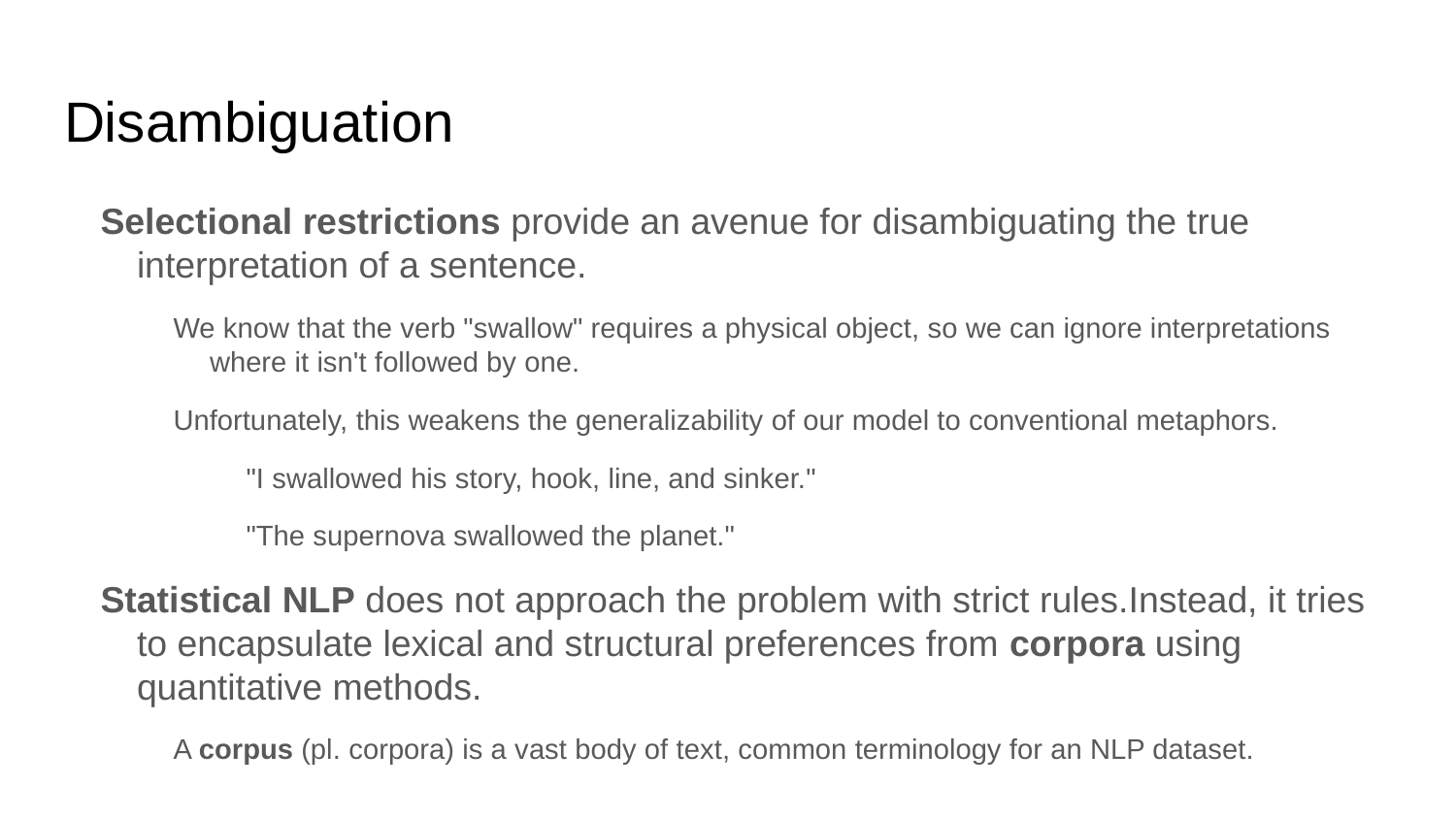

# Disambiguation
Selectional restrictions provide an avenue for disambiguating the true interpretation of a sentence.
We know that the verb "swallow" requires a physical object, so we can ignore interpretations where it isn't followed by one.
Unfortunately, this weakens the generalizability of our model to conventional metaphors.
"I swallowed his story, hook, line, and sinker."
"The supernova swallowed the planet."
Statistical NLP does not approach the problem with strict rules.Instead, it tries to encapsulate lexical and structural preferences from corpora using quantitative methods.
A corpus (pl. corpora) is a vast body of text, common terminology for an NLP dataset.